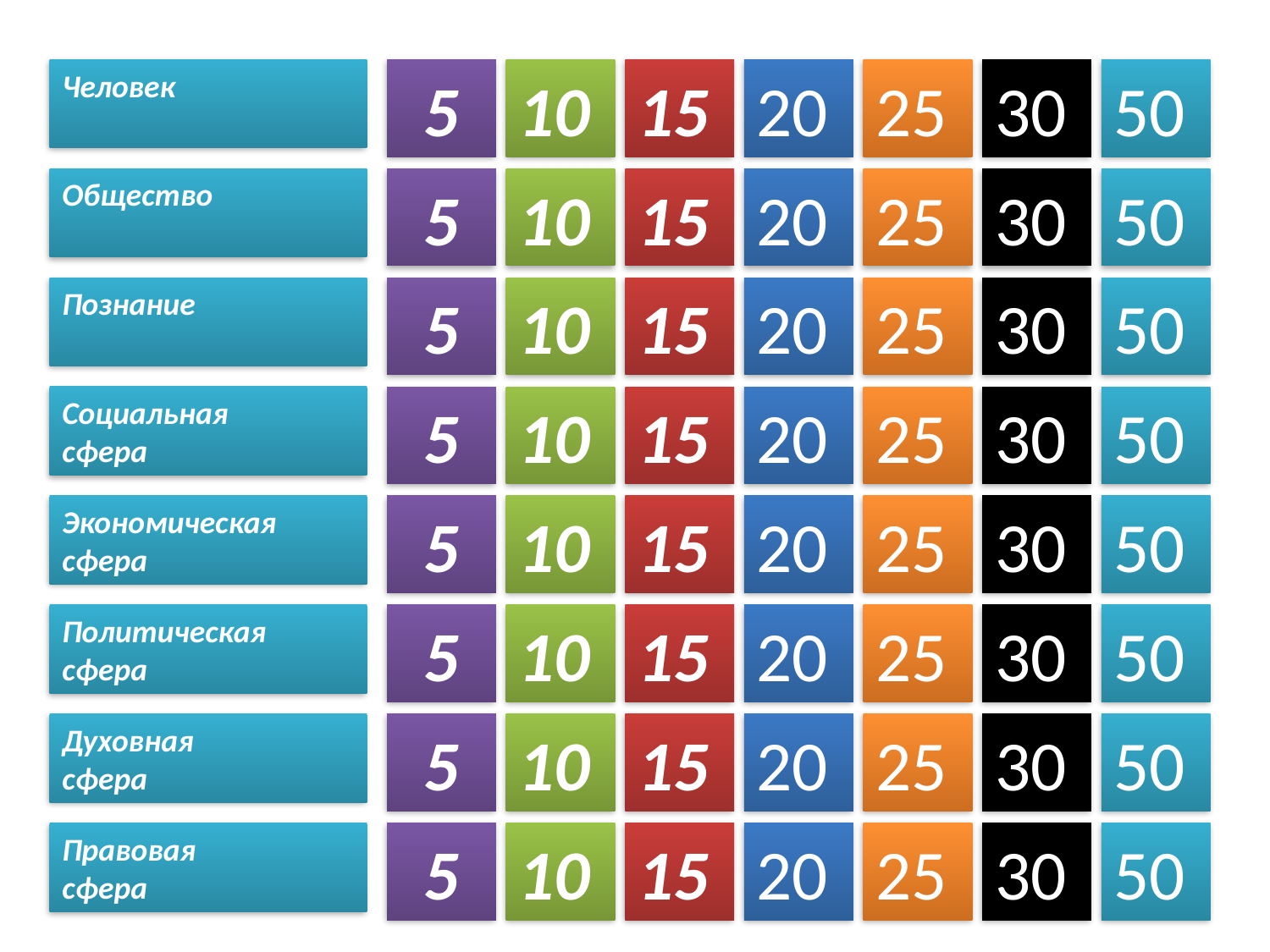

Человек

5
10
15
20
25
30
50
Общество

5
10
15
20
25
30
50
Познание

5
10
15
20
25
30
50
Социальная
сфера
5
10
15
20
25
30
50
Экономическая
сфера
5
10
15
20
25
30
50
Политическая
сфера
5
10
15
20
25
30
50
Духовная
сфера
5
10
15
20
25
30
50
Правовая
сфера
5
10
15
20
25
30
50